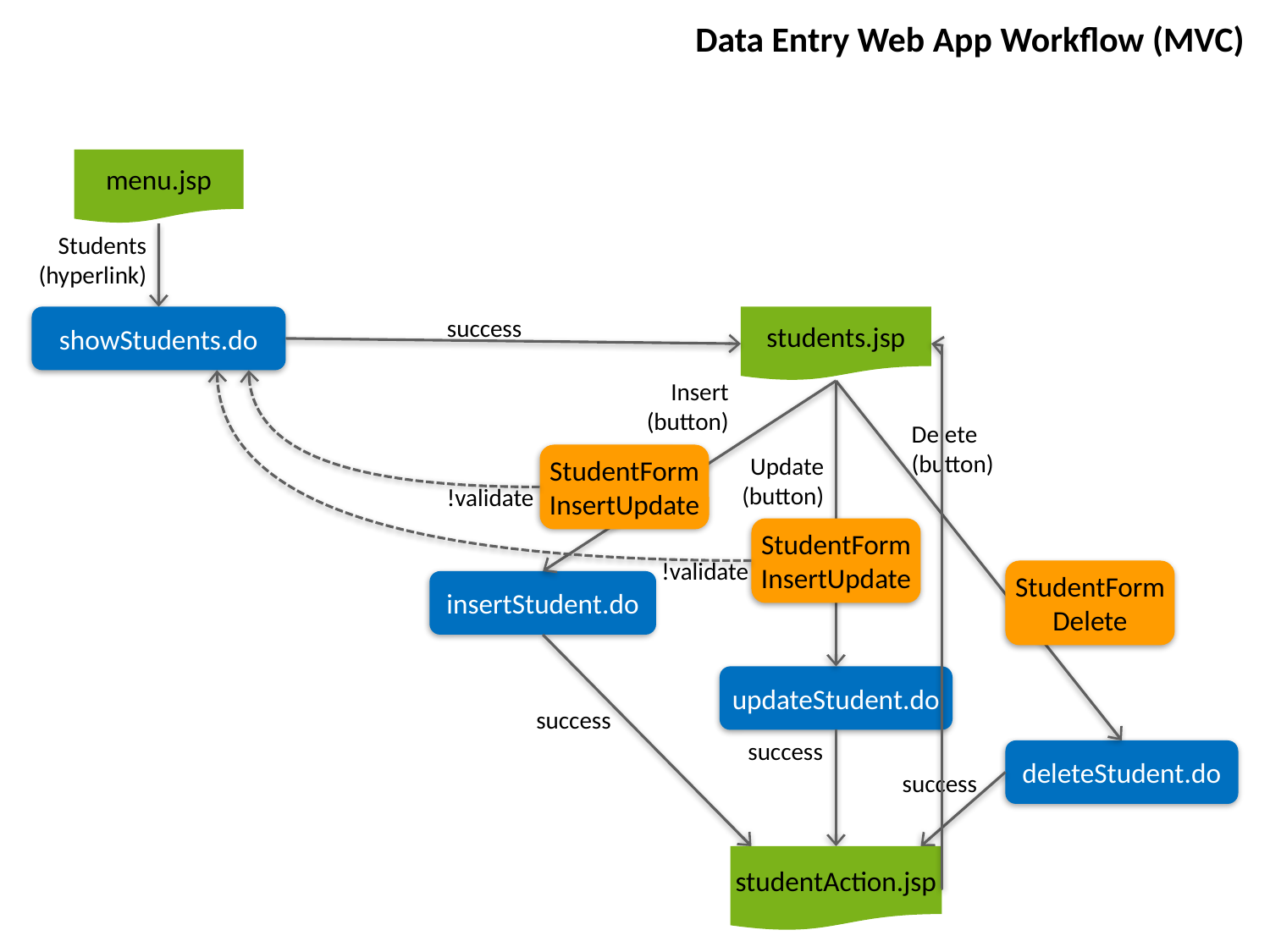

Data Entry Web App Workflow (MVC)
menu.jsp
Students
(hyperlink)

success
showStudents.do
students.jsp

Insert
(button)
Delete
(button)
Update
(button)
StudentForm
InsertUpdate
!validate
StudentForm
InsertUpdate
!validate
StudentForm
Delete
insertStudent.do
updateStudent.do
success
success
deleteStudent.do
success
studentAction.jsp